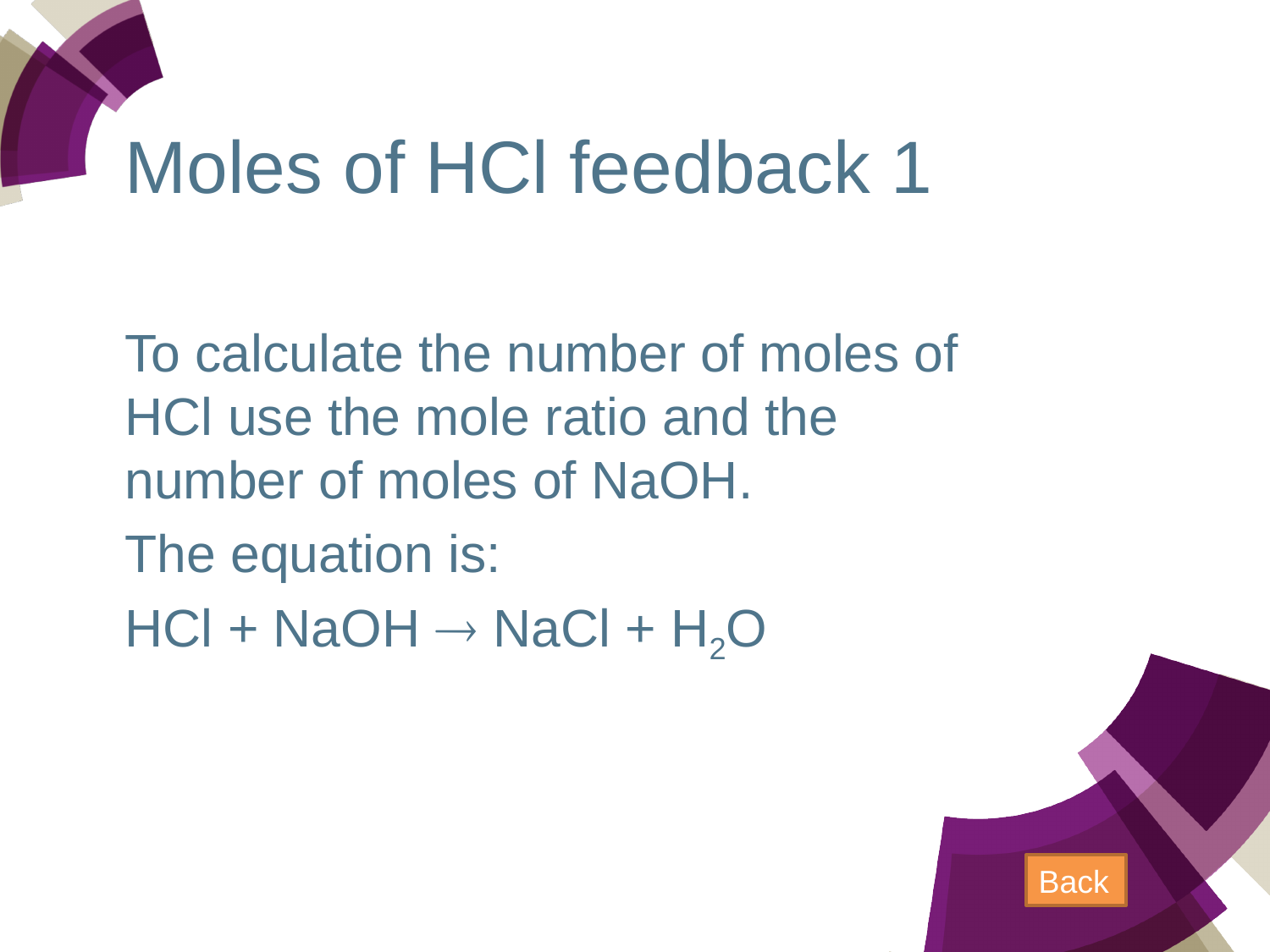

# Moles of HCl feedback 1
To calculate the number of moles of HCl use the mole ratio and the number of moles of NaOH.
The equation is:
HCl + NaOH → NaCl + H2O

Back